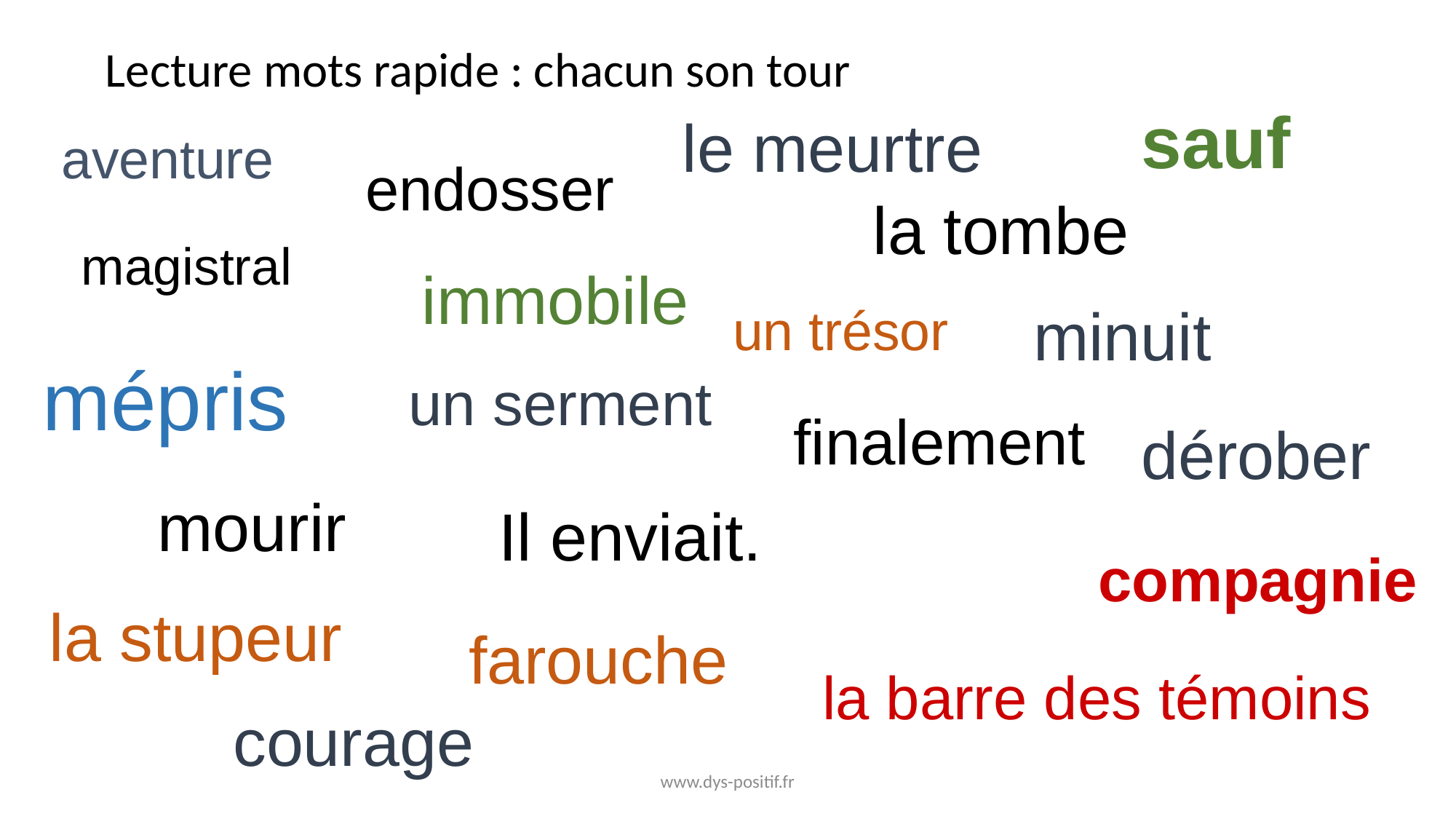

# Lecture mots rapide : chacun son tour
sauf
le meurtre
aventure
endosser
la tombe
magistral
immobile
un trésor
minuit
mépris
un serment
finalement
dérober
mourir
Il enviait.
compagnie
la stupeur
farouche
la barre des témoins
courage
www.dys-positif.fr